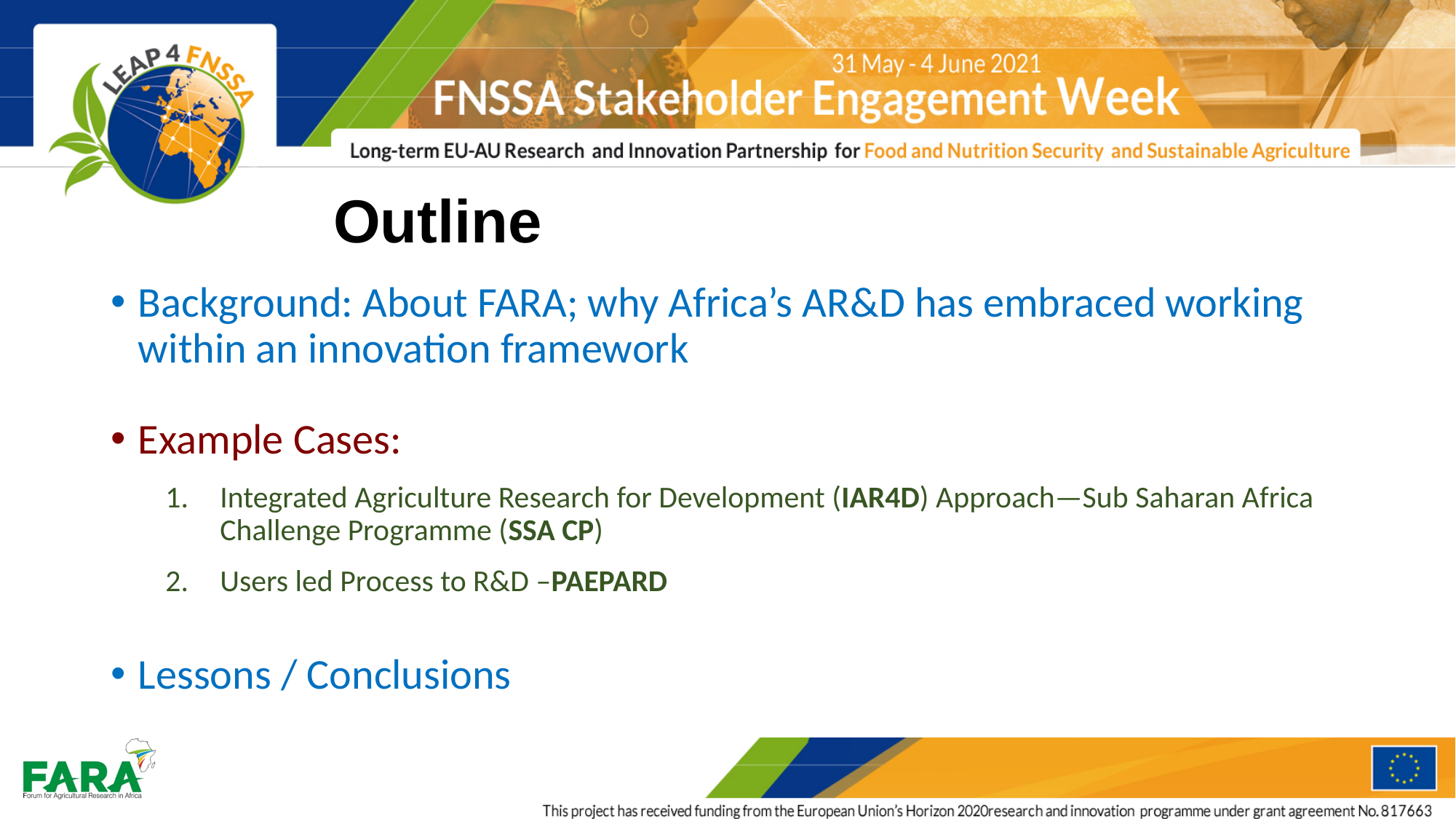

# Outline
Background: About FARA; why Africa’s AR&D has embraced working within an innovation framework
Example Cases:
Integrated Agriculture Research for Development (IAR4D) Approach—Sub Saharan Africa Challenge Programme (SSA CP)
Users led Process to R&D –PAEPARD
Lessons / Conclusions